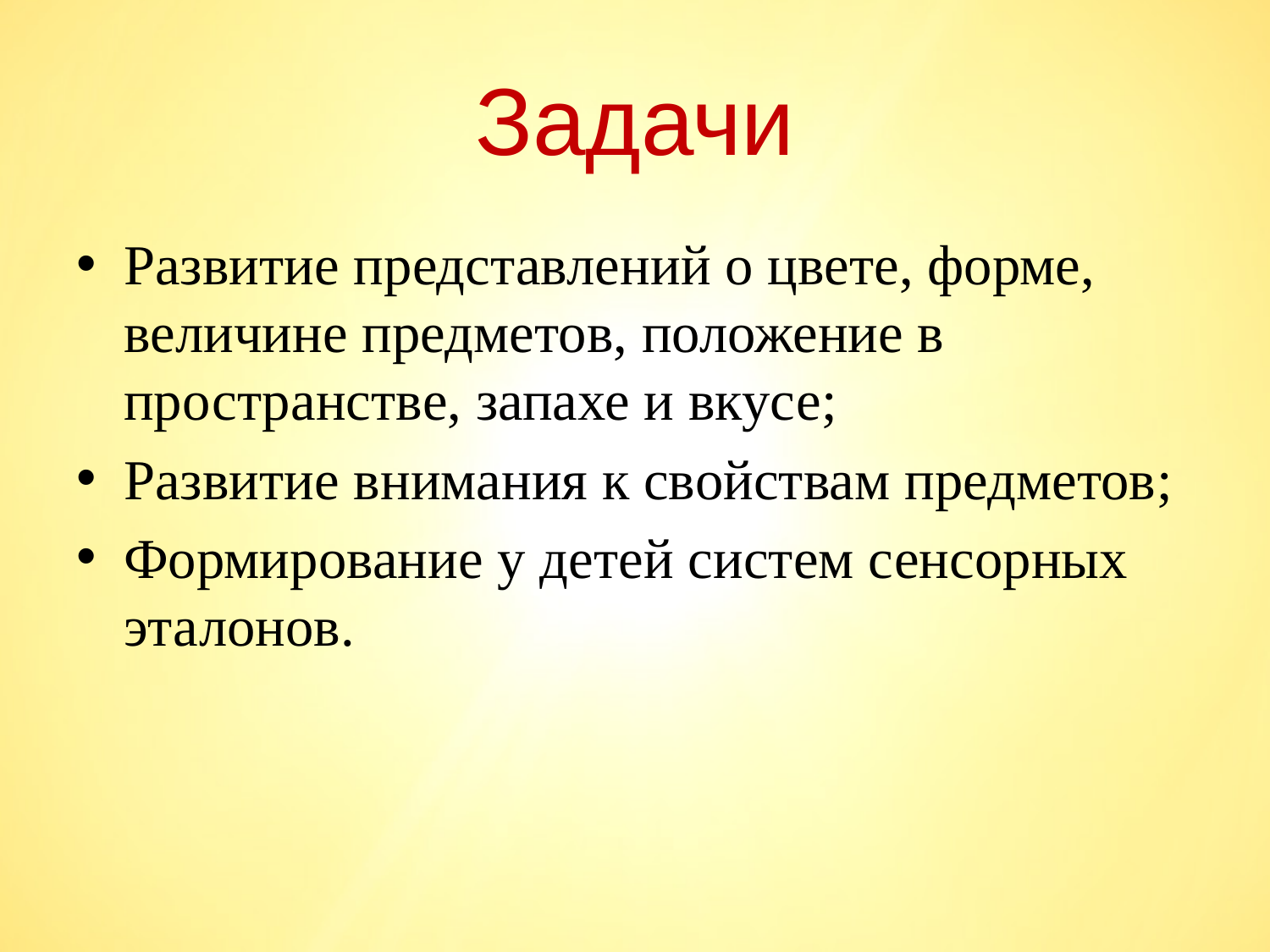

# Задачи
Развитие представлений о цвете, форме, величине предметов, положение в пространстве, запахе и вкусе;
Развитие внимания к свойствам предметов;
Формирование у детей систем сенсорных эталонов.